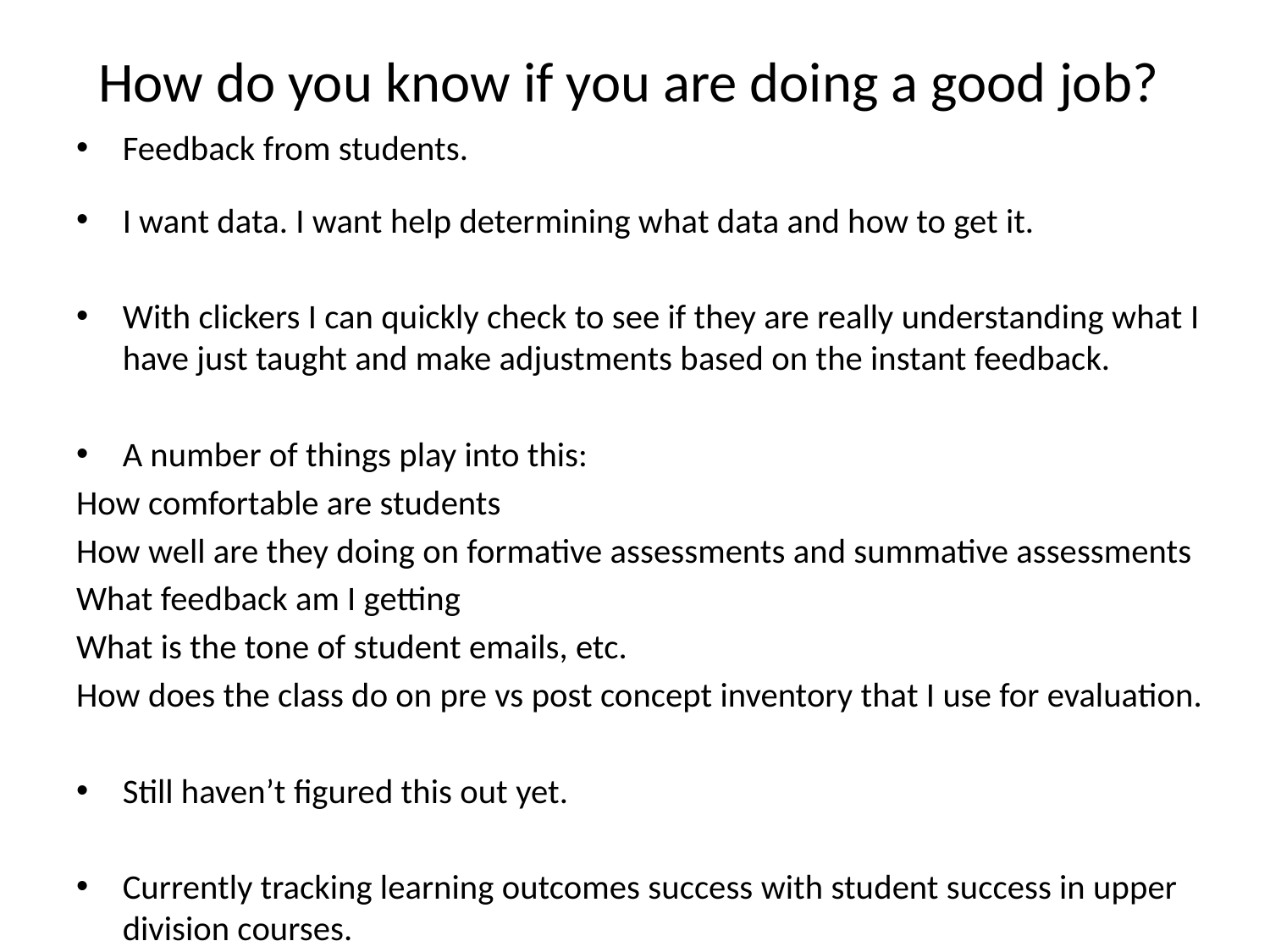

# How do you know if you are doing a good job?
Feedback from students.

I want data. I want help determining what data and how to get it.

With clickers I can quickly check to see if they are really understanding what I have just taught and make adjustments based on the instant feedback.

A number of things play into this:
How comfortable are students
How well are they doing on formative assessments and summative assessments
What feedback am I getting
What is the tone of student emails, etc.
How does the class do on pre vs post concept inventory that I use for evaluation.

Still haven’t figured this out yet.

Currently tracking learning outcomes success with student success in upper division courses.